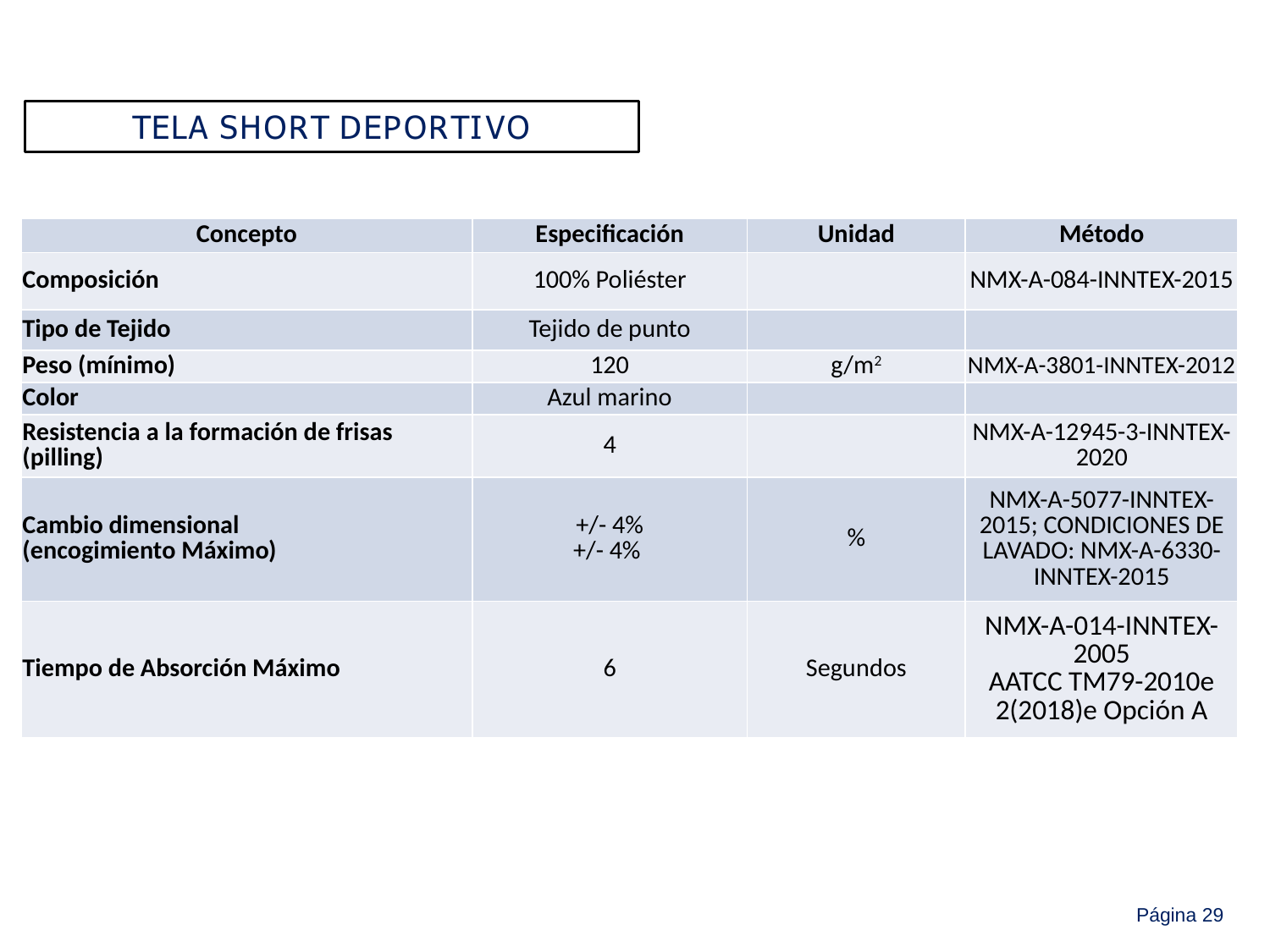

TELA SHORT DEPORTIVO
ANEXO I-A
| Concepto | Especificación | Unidad | Método |
| --- | --- | --- | --- |
| Composición | 100% Poliéster |  | NMX-A-084-INNTEX-2015 |
| Tipo de Tejido | Tejido de punto |  |  |
| Peso (mínimo) | 120 | g/m2 | NMX-A-3801-INNTEX-2012 |
| Color | Azul marino |  |  |
| Resistencia a la formación de frisas (pilling) | 4 |  | NMX-A-12945-3-INNTEX-2020 |
| Cambio dimensional (encogimiento Máximo) | +/- 4% +/- 4% | % | NMX-A-5077-INNTEX-2015; CONDICIONES DE LAVADO: NMX-A-6330-INNTEX-2015 |
| Tiempo de Absorción Máximo | 6 | Segundos | NMX-A-014-INNTEX-2005 AATCC TM79-2010e 2(2018)e Opción A |
ANEXO I-A
Página 29